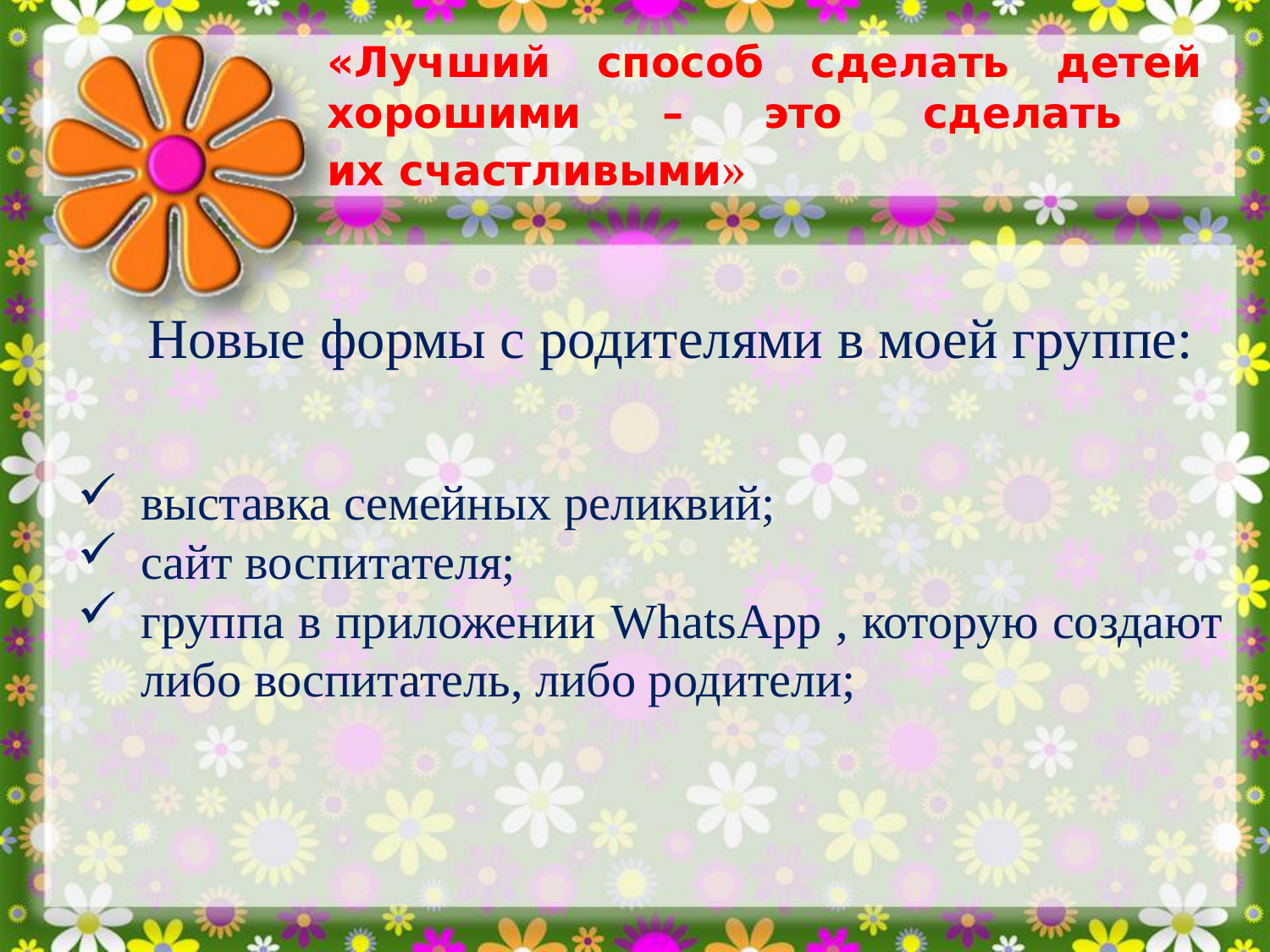

«Лучший способ сделать детей хорошими – это сделать
их счастливыми»

Новые формы с родителями в моей группе:

выставка семейных реликвий;
сайт воспитателя;
группа в приложении WhatsАpp , которую создают либо воспитатель, либо родители;